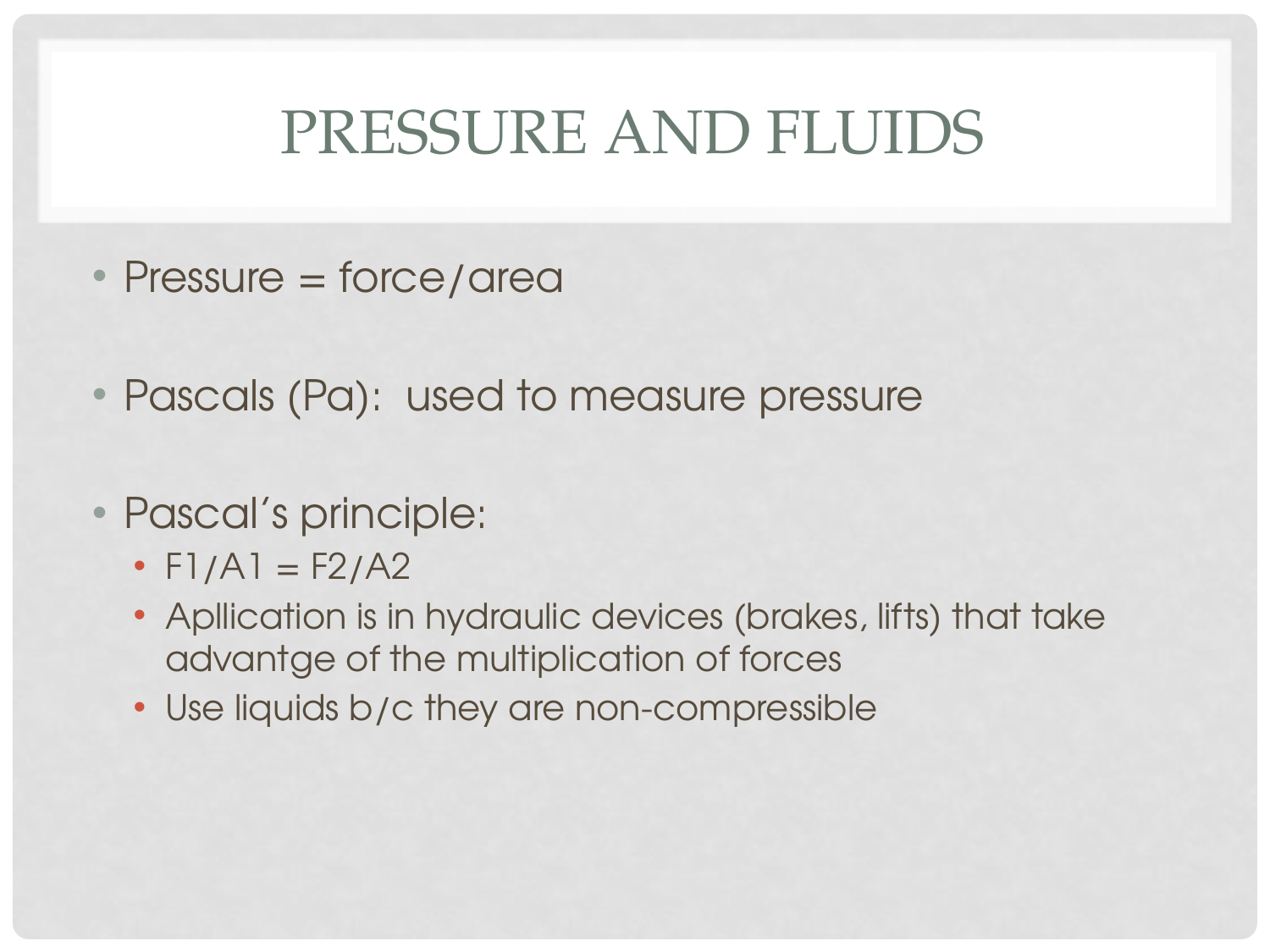

# Pressure and fluids
Pressure = force/area

Pascals (Pa):  used to measure pressure

Pascal’s principle:
F1/A1 = F2/A2
Apllication is in hydraulic devices (brakes, lifts) that take advantge of the multiplication of forces
Use liquids b/c they are non-compressible